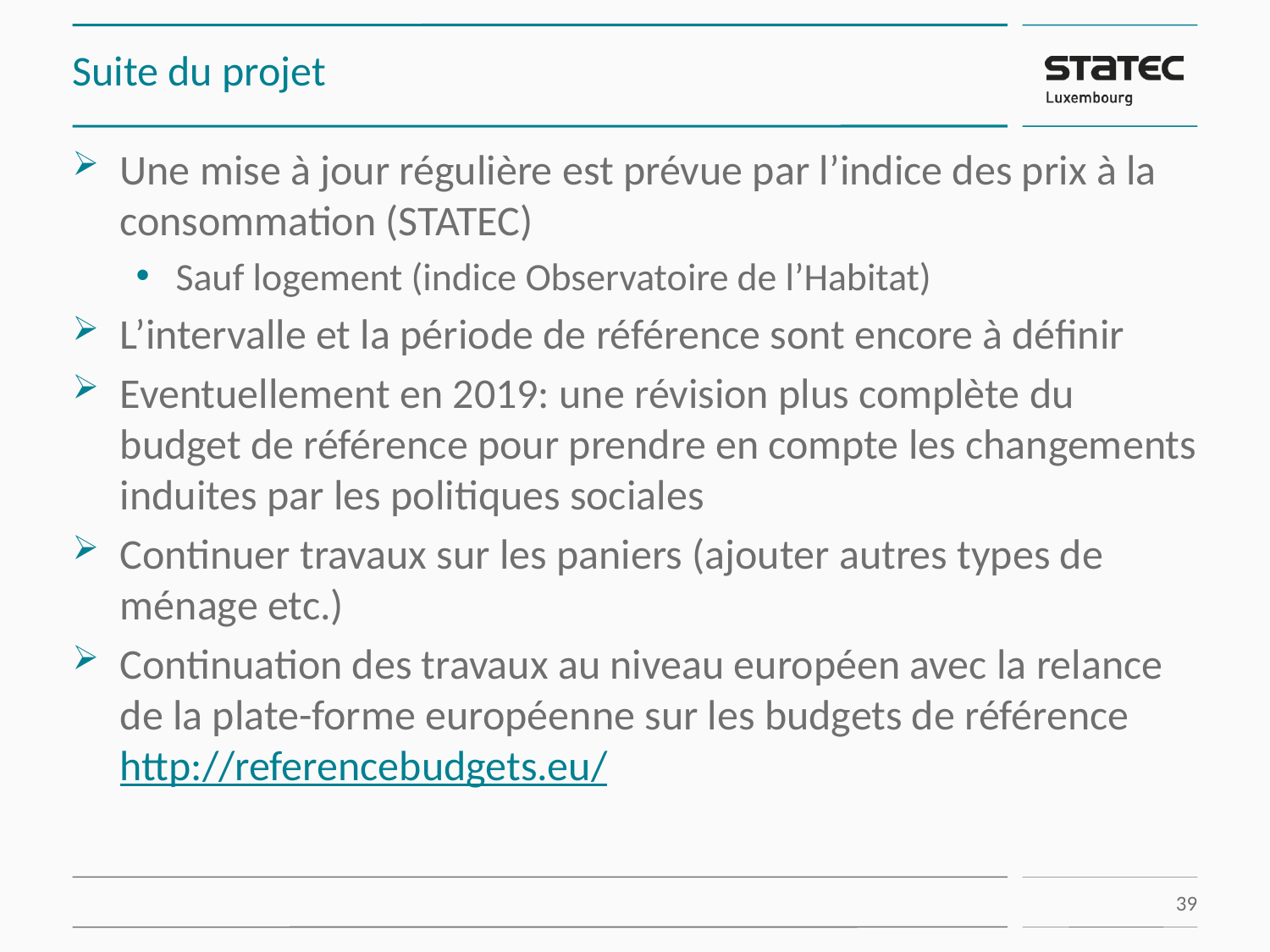

# Suite du projet
Une mise à jour régulière est prévue par l’indice des prix à la consommation (STATEC)
Sauf logement (indice Observatoire de l’Habitat)
L’intervalle et la période de référence sont encore à définir
Eventuellement en 2019: une révision plus complète du budget de référence pour prendre en compte les changements induites par les politiques sociales
Continuer travaux sur les paniers (ajouter autres types de ménage etc.)
Continuation des travaux au niveau européen avec la relance de la plate-forme européenne sur les budgets de référence http://referencebudgets.eu/

39